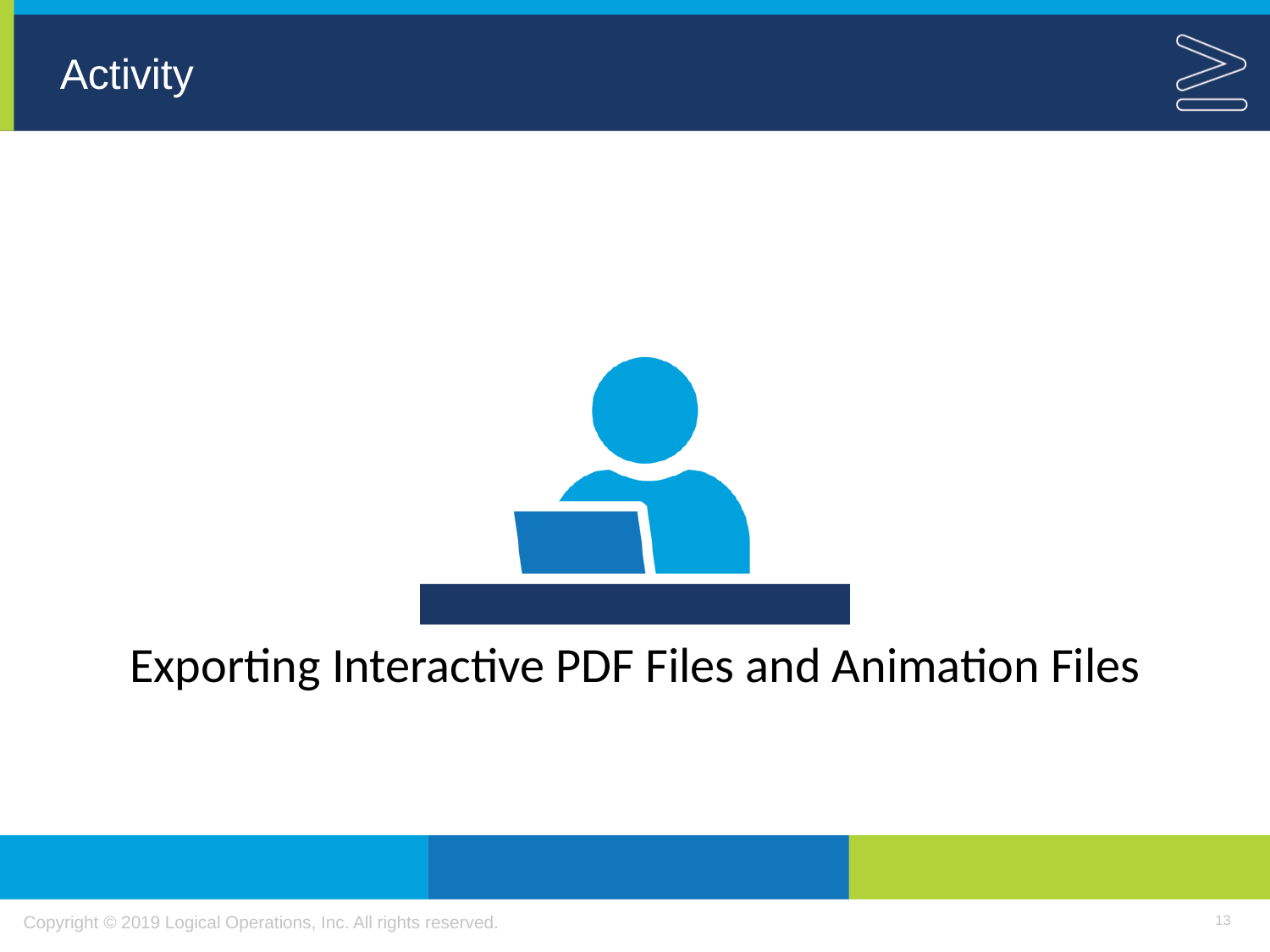

Exporting Interactive PDF Files and Animation Files
13